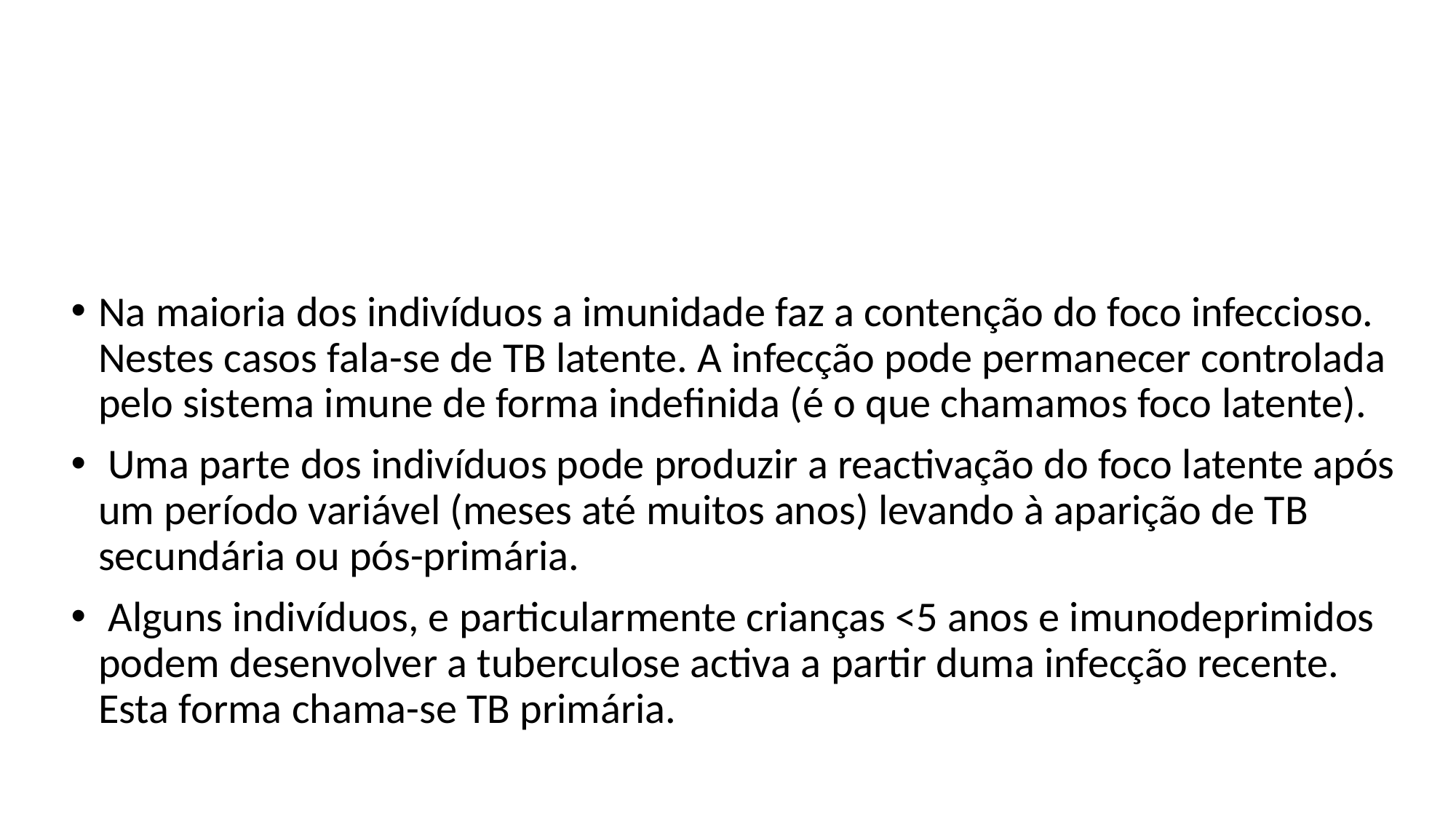

#

Na maioria dos indivíduos a imunidade faz a contenção do foco infeccioso. Nestes casos fala-se de TB latente. A infecção pode permanecer controlada pelo sistema imune de forma indefinida (é o que chamamos foco latente).
 Uma parte dos indivíduos pode produzir a reactivação do foco latente após um período variável (meses até muitos anos) levando à aparição de TB secundária ou pós-primária.
 Alguns indivíduos, e particularmente crianças <5 anos e imunodeprimidos podem desenvolver a tuberculose activa a partir duma infecção recente. Esta forma chama-se TB primária.